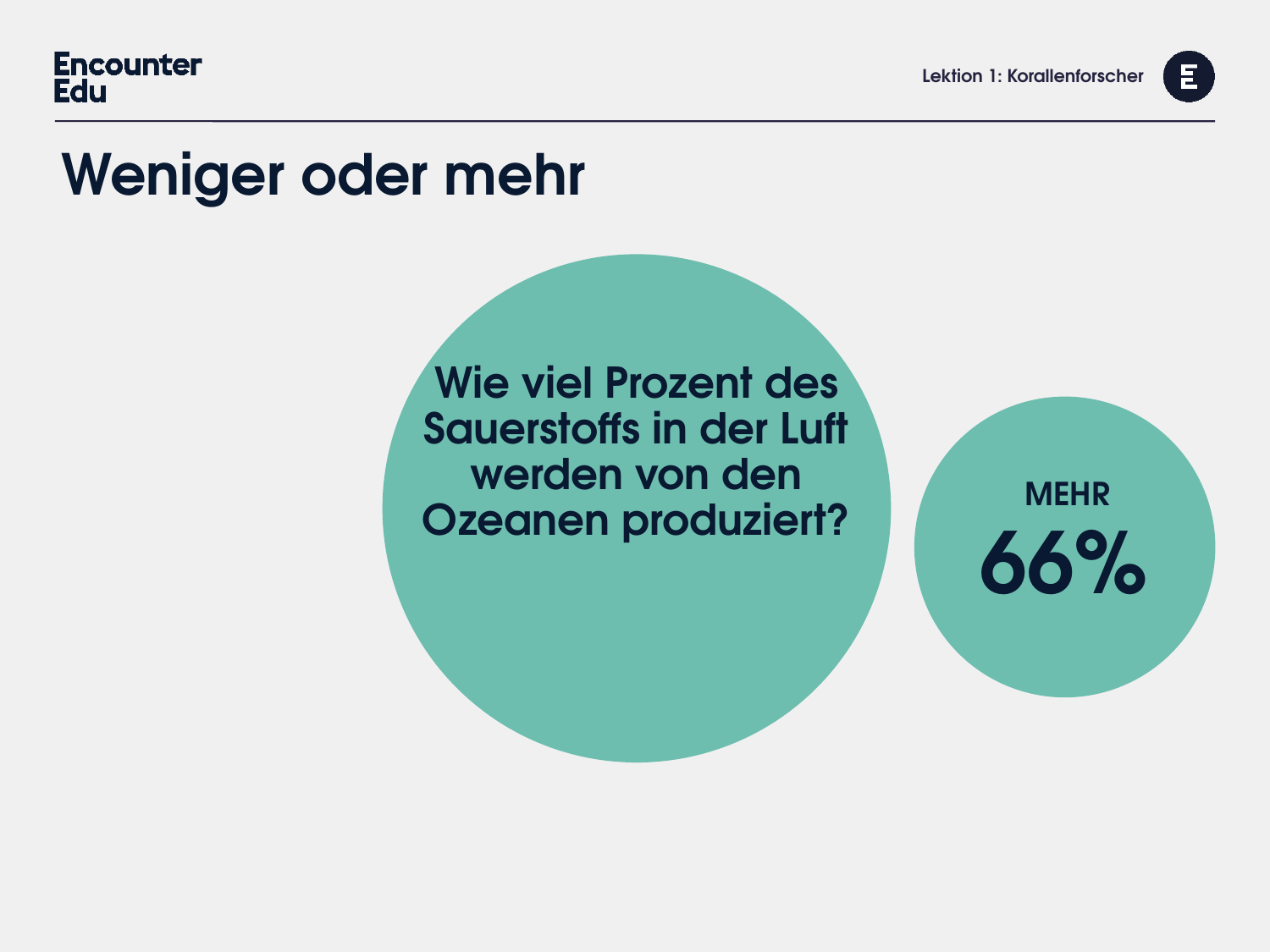

# Lektion 1: Korallenforscher
Weniger oder mehr
Wie viel Prozent des Sauerstoffs in der Luft werden von den Ozeanen produziert?
MEHR

66%